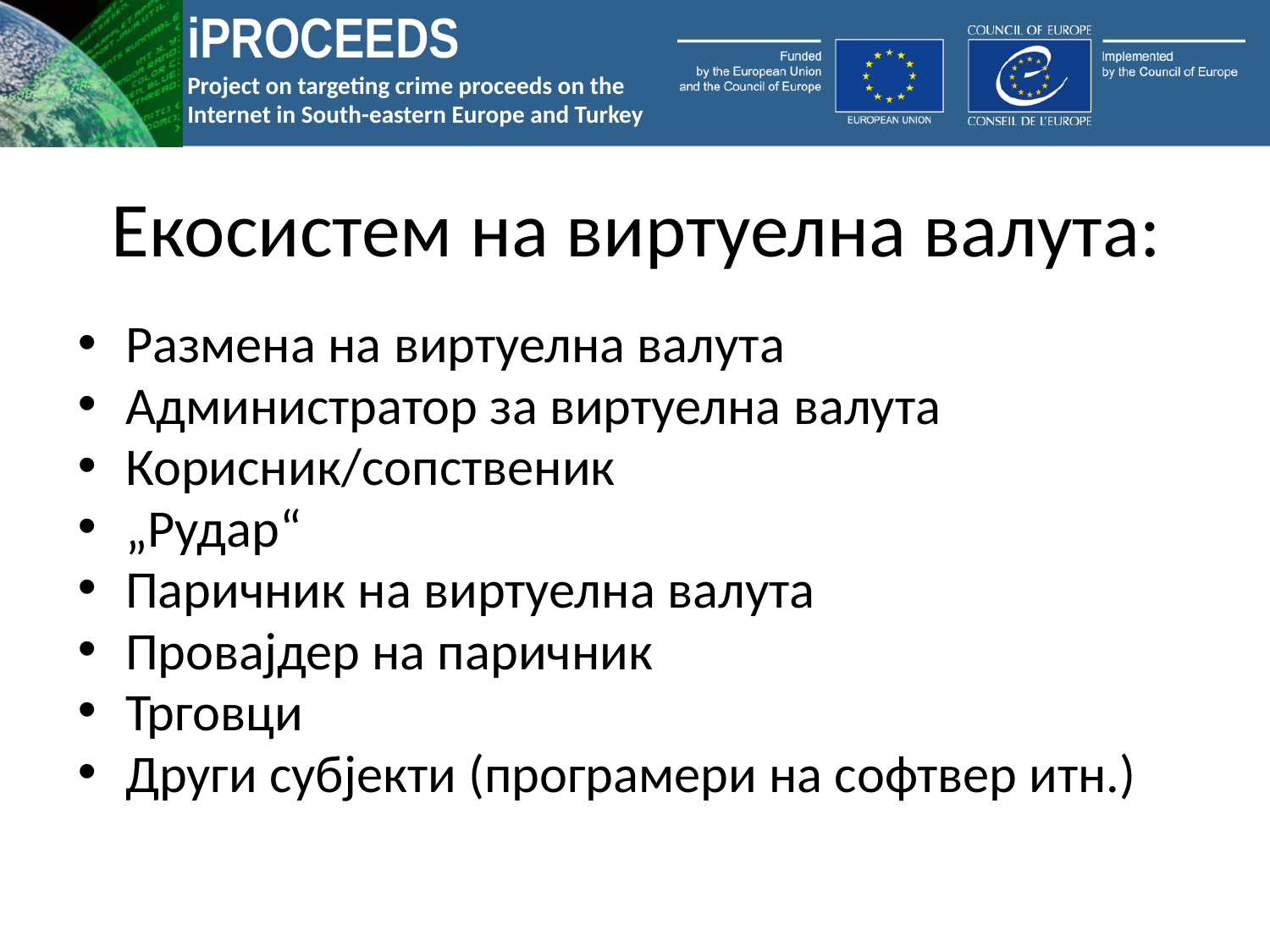

# Екосистем на виртуелна валута:
Размена на виртуелна валута
Администратор за виртуелна валута
Корисник/сопственик
„Рудар“
Паричник на виртуелна валута
Провајдер на паричник
Трговци
Други субјекти (програмери на софтвер итн.)